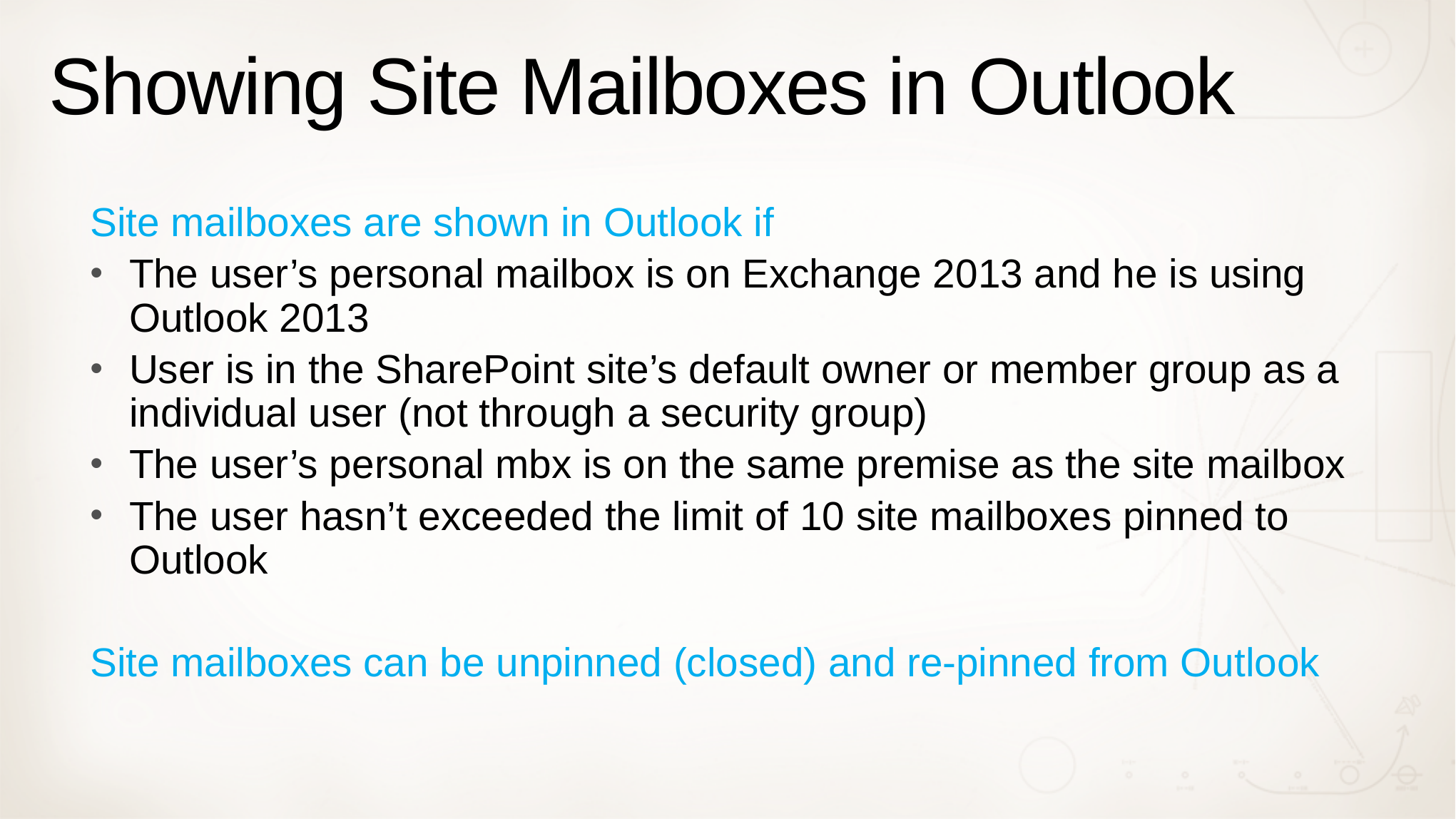

# Showing Site Mailboxes in Outlook
Site mailboxes are shown in Outlook if
The user’s personal mailbox is on Exchange 2013 and he is using Outlook 2013
User is in the SharePoint site’s default owner or member group as a individual user (not through a security group)
The user’s personal mbx is on the same premise as the site mailbox
The user hasn’t exceeded the limit of 10 site mailboxes pinned to Outlook

Site mailboxes can be unpinned (closed) and re-pinned from Outlook